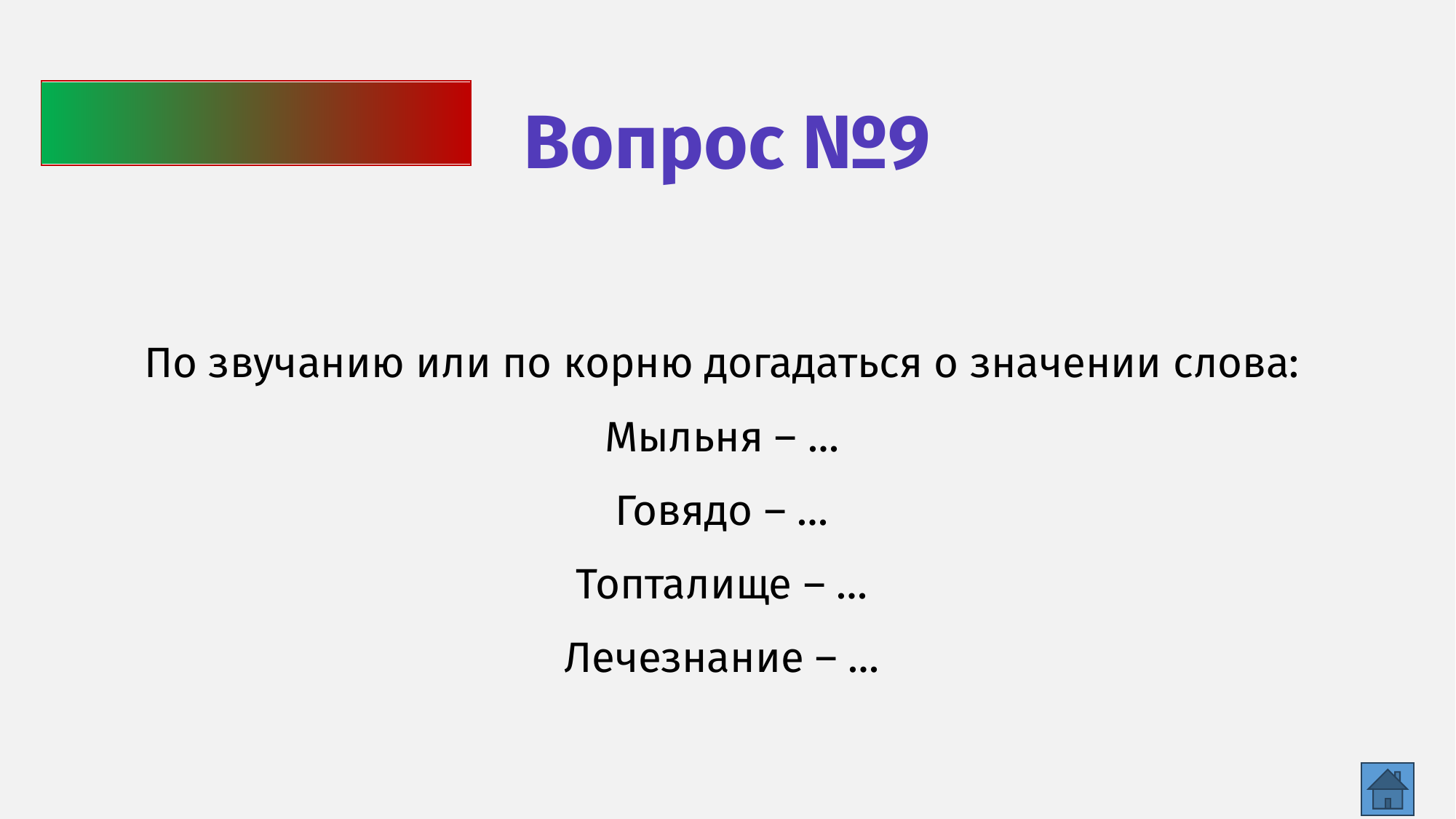

Вопрос №9
По звучанию или по корню догадаться о значении слова:
Мыльня – …
Говядо – …
Топталище – …
Лечезнание – …